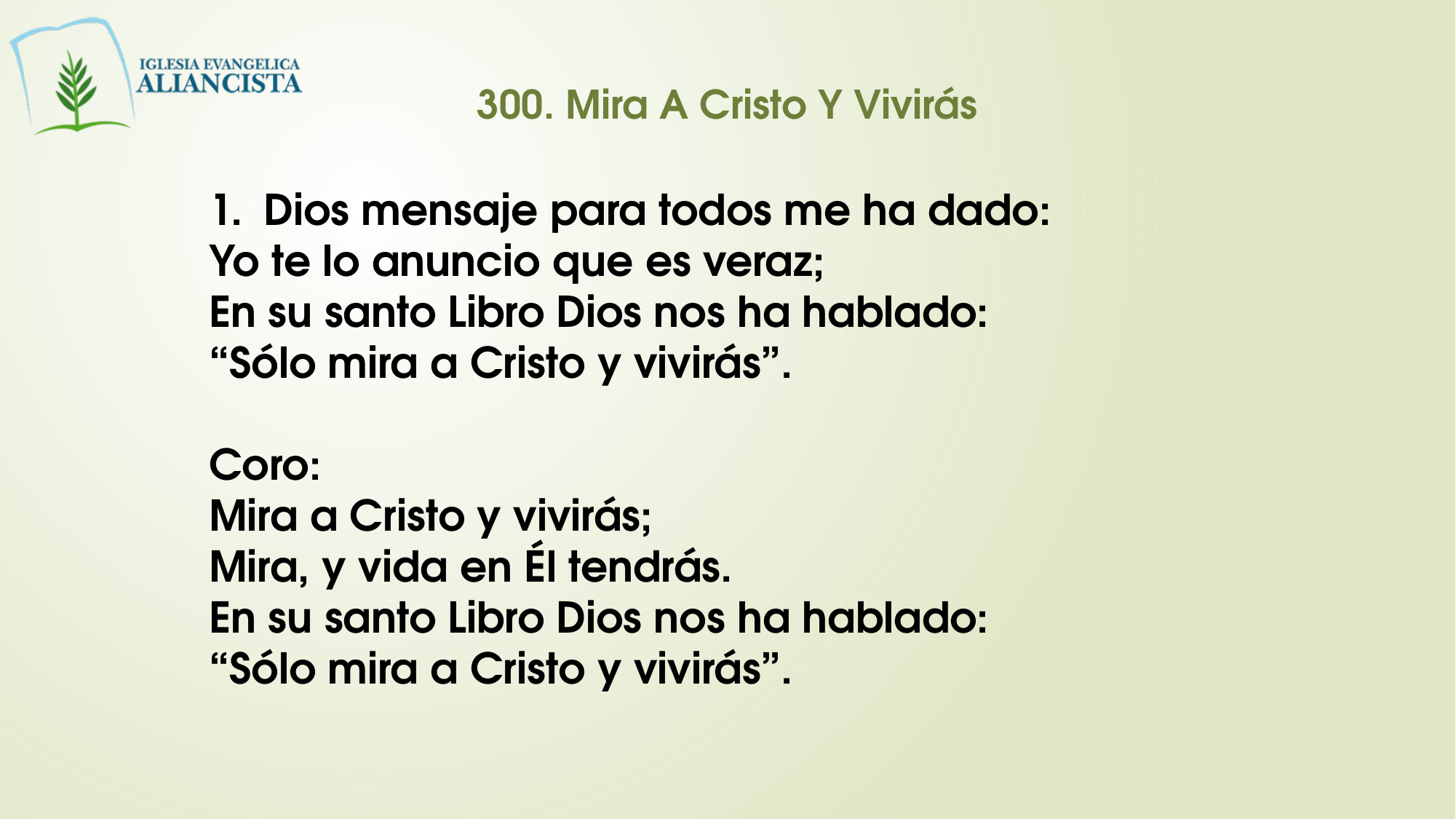

300. Mira A Cristo Y Vivirás
Dios mensaje para todos me ha dado:
Yo te lo anuncio que es veraz;
En su santo Libro Dios nos ha hablado:
“Sólo mira a Cristo y vivirás”.

Coro:
Mira a Cristo y vivirás;
Mira, y vida en Él tendrás.
En su santo Libro Dios nos ha hablado:
“Sólo mira a Cristo y vivirás”.